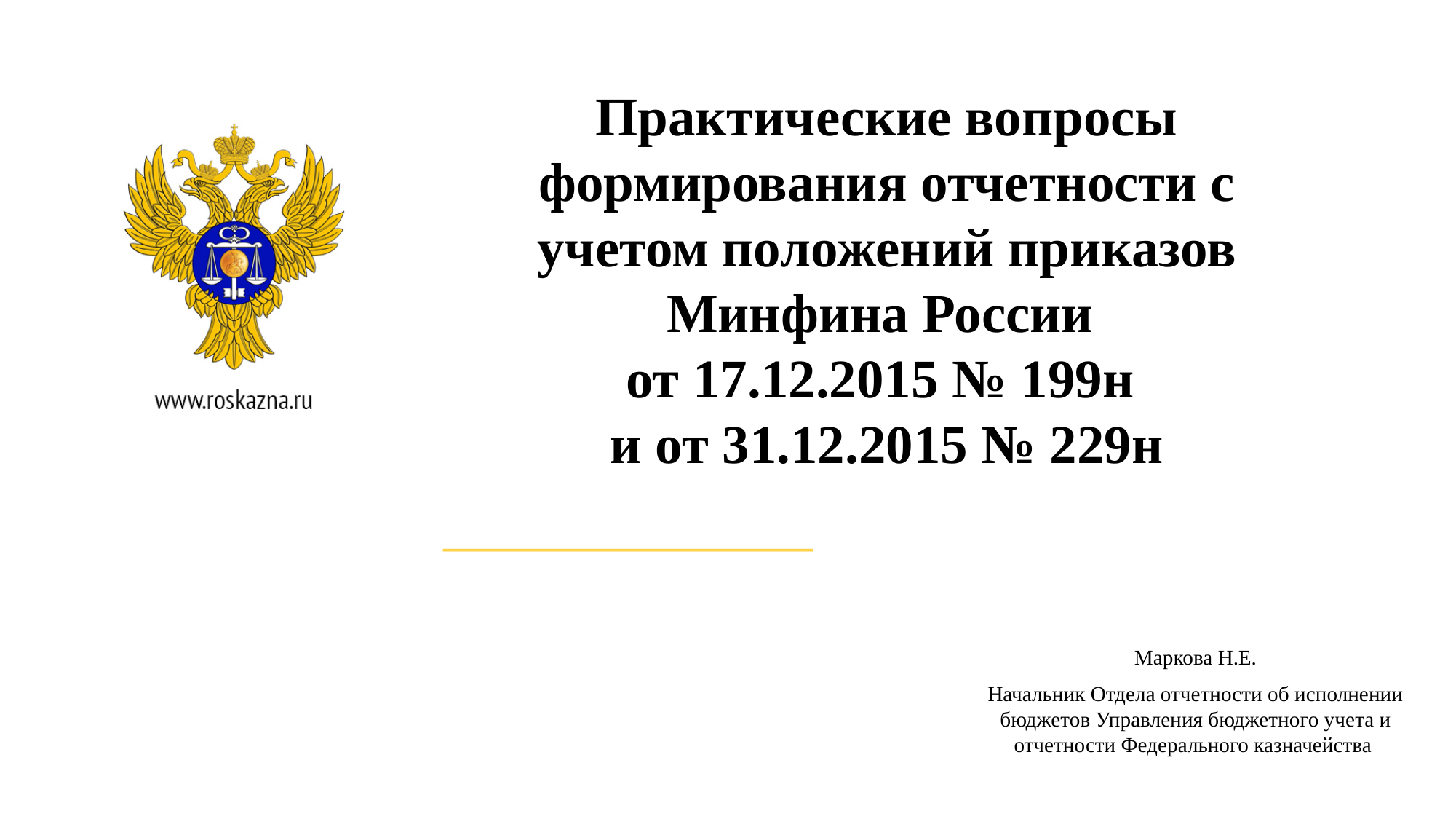

Практические вопросы формирования отчетности с учетом положений приказов Минфина России
от 17.12.2015 № 199н
и от 31.12.2015 № 229н
Маркова Н.Е.
Начальник Отдела отчетности об исполнении бюджетов Управления бюджетного учета и отчетности Федерального казначейства